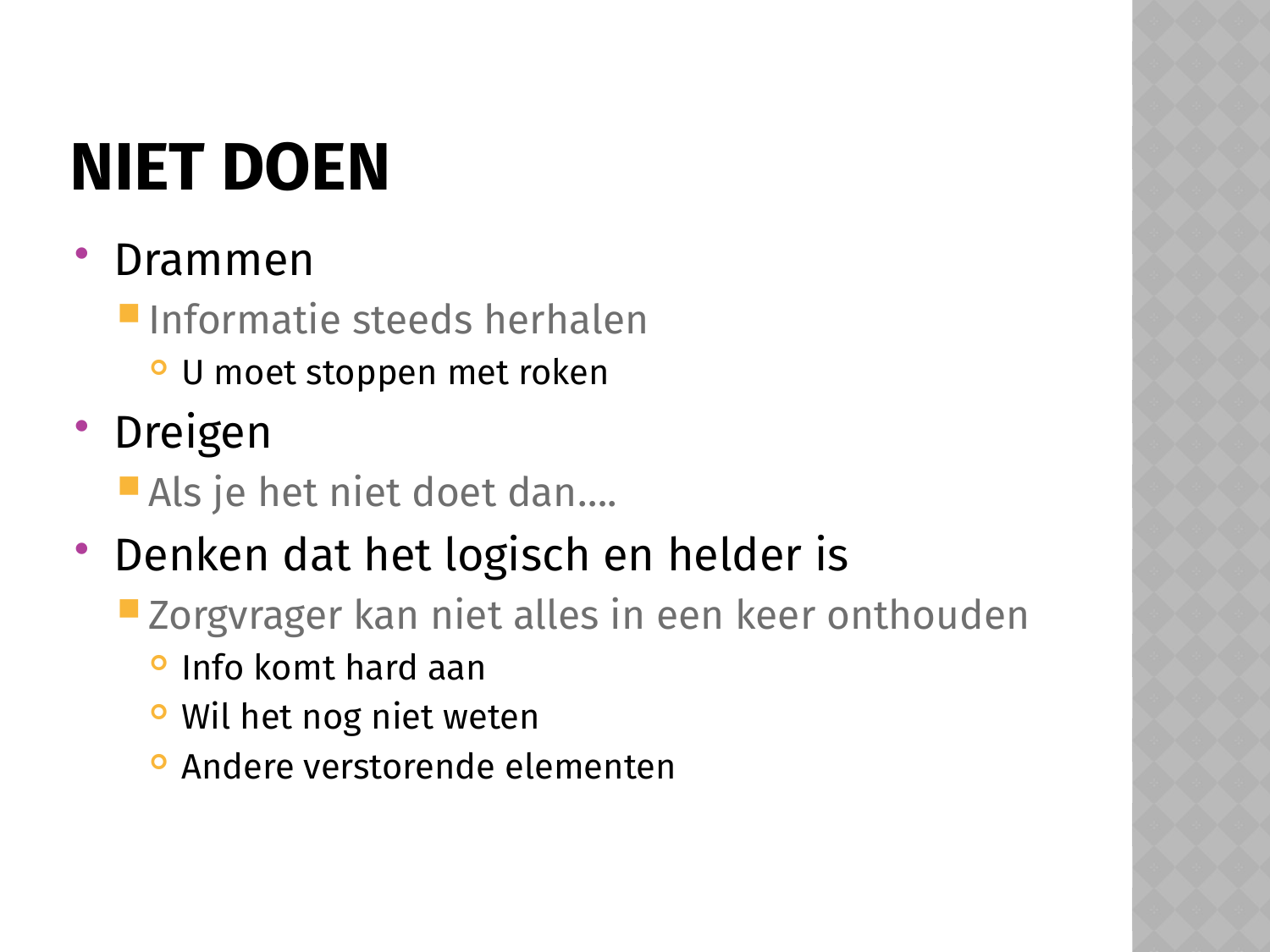

# Niet doen
Drammen
Informatie steeds herhalen
U moet stoppen met roken
Dreigen
Als je het niet doet dan….
Denken dat het logisch en helder is
Zorgvrager kan niet alles in een keer onthouden
Info komt hard aan
Wil het nog niet weten
Andere verstorende elementen